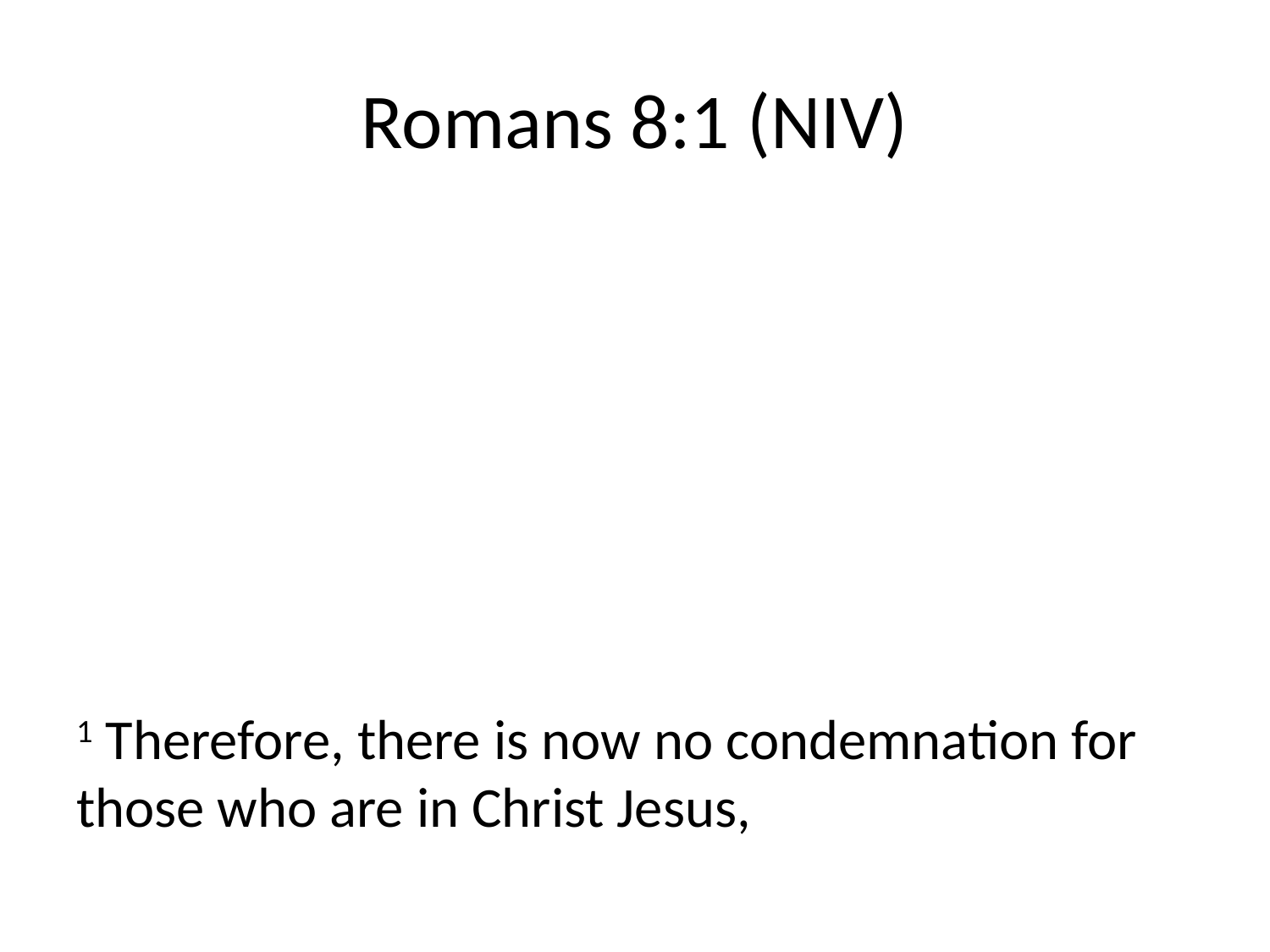

# Romans 8:1 (NIV)

1 Therefore, there is now no condemnation for those who are in Christ Jesus,